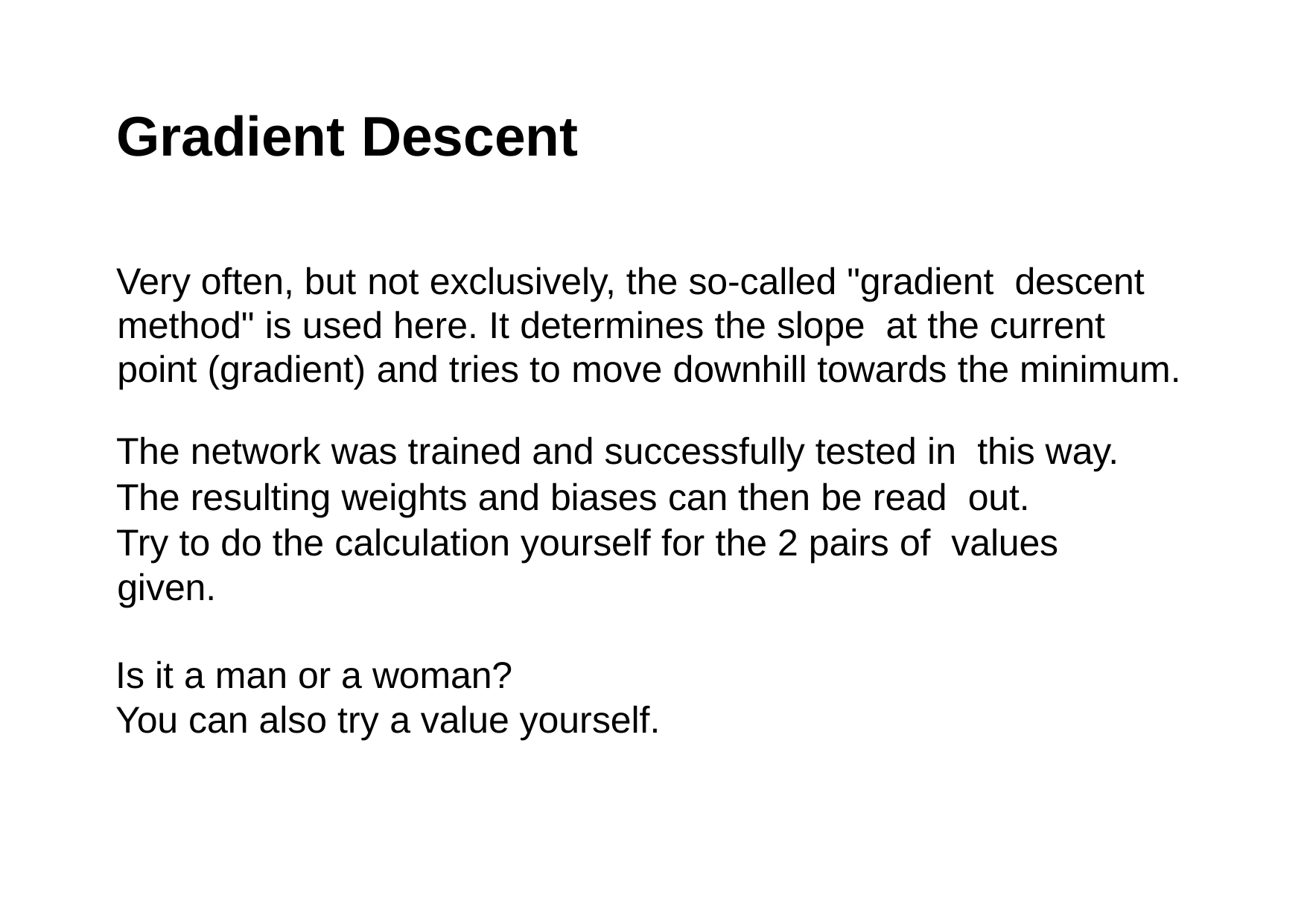

Gradient Descent
Very often, but not exclusively, the so-called "gradient  descent method" is used here. It determines the slope  at the current point (gradient) and tries to move downhill towards the minimum.
The network was trained and successfully tested in  this way.
The resulting weights and biases can then be read  out.
Try to do the calculation yourself for the 2 pairs of  values given.

Is it a man or a woman?
You can also try a value yourself.